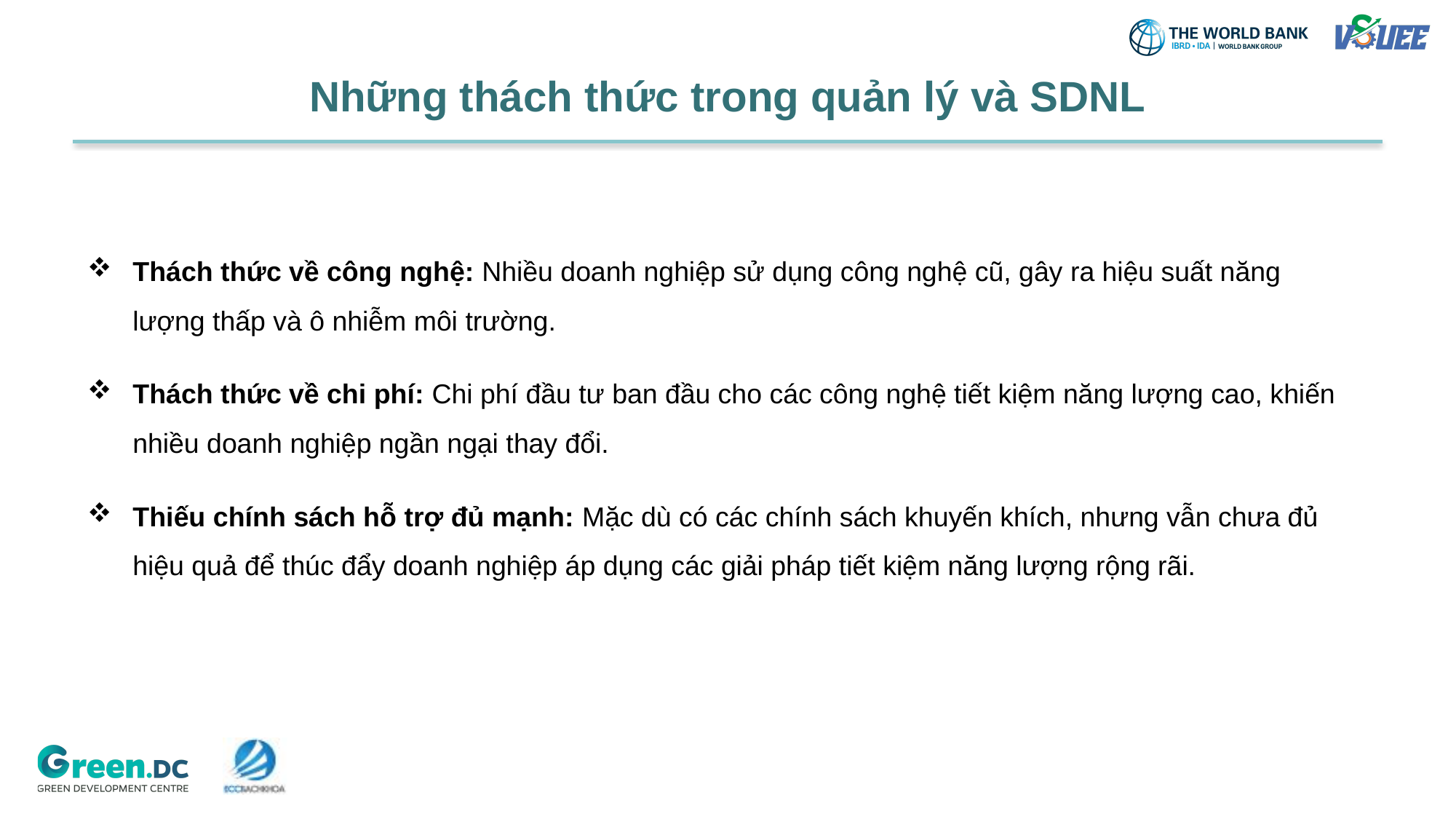

# Những thách thức trong quản lý và SDNL
Thách thức về công nghệ: Nhiều doanh nghiệp sử dụng công nghệ cũ, gây ra hiệu suất năng lượng thấp và ô nhiễm môi trường.
Thách thức về chi phí: Chi phí đầu tư ban đầu cho các công nghệ tiết kiệm năng lượng cao, khiến nhiều doanh nghiệp ngần ngại thay đổi.
Thiếu chính sách hỗ trợ đủ mạnh: Mặc dù có các chính sách khuyến khích, nhưng vẫn chưa đủ hiệu quả để thúc đẩy doanh nghiệp áp dụng các giải pháp tiết kiệm năng lượng rộng rãi.